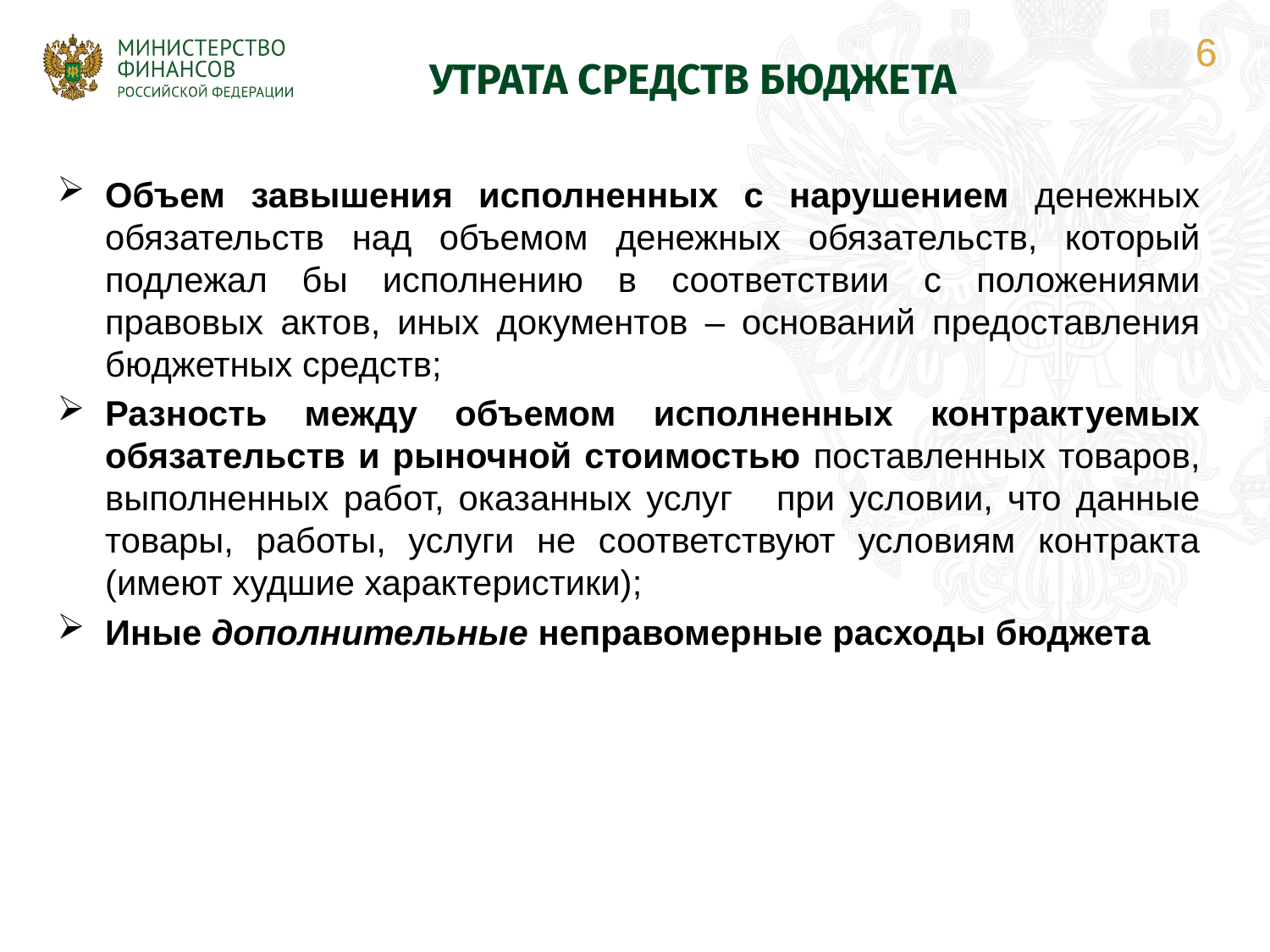

УТРАТА СРЕДСТВ БЮДЖЕТА
Объем завышения исполненных с нарушением денежных обязательств над объемом денежных обязательств, который подлежал бы исполнению в соответствии с положениями правовых актов, иных документов – оснований предоставления бюджетных средств;
Разность между объемом исполненных контрактуемых обязательств и рыночной стоимостью поставленных товаров, выполненных работ, оказанных услуг   при условии, что данные товары, работы, услуги не соответствуют условиям контракта (имеют худшие характеристики);
Иные дополнительные неправомерные расходы бюджета